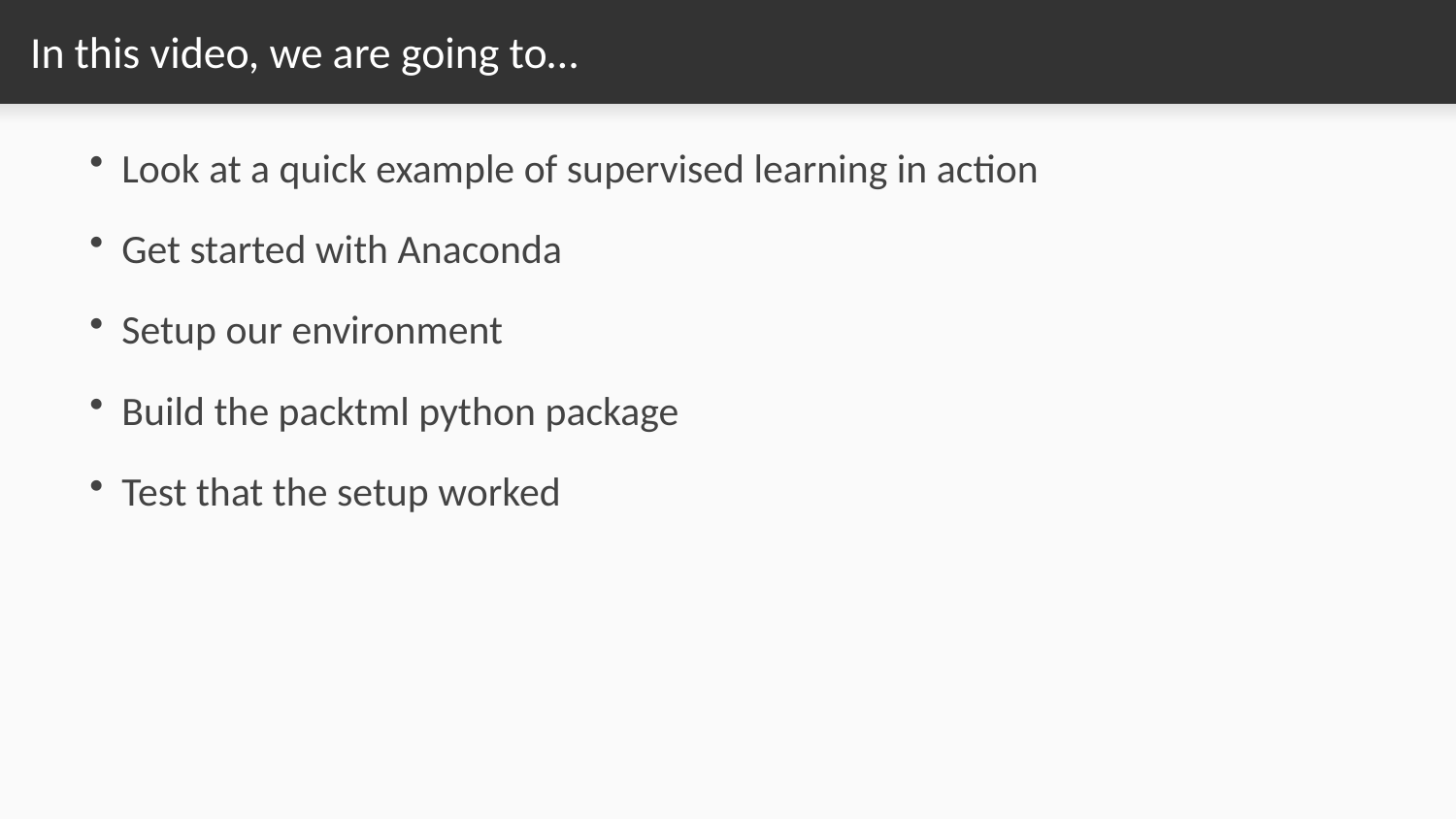

# In this video, we are going to…
Look at a quick example of supervised learning in action
Get started with Anaconda
Setup our environment
Build the packtml python package
Test that the setup worked